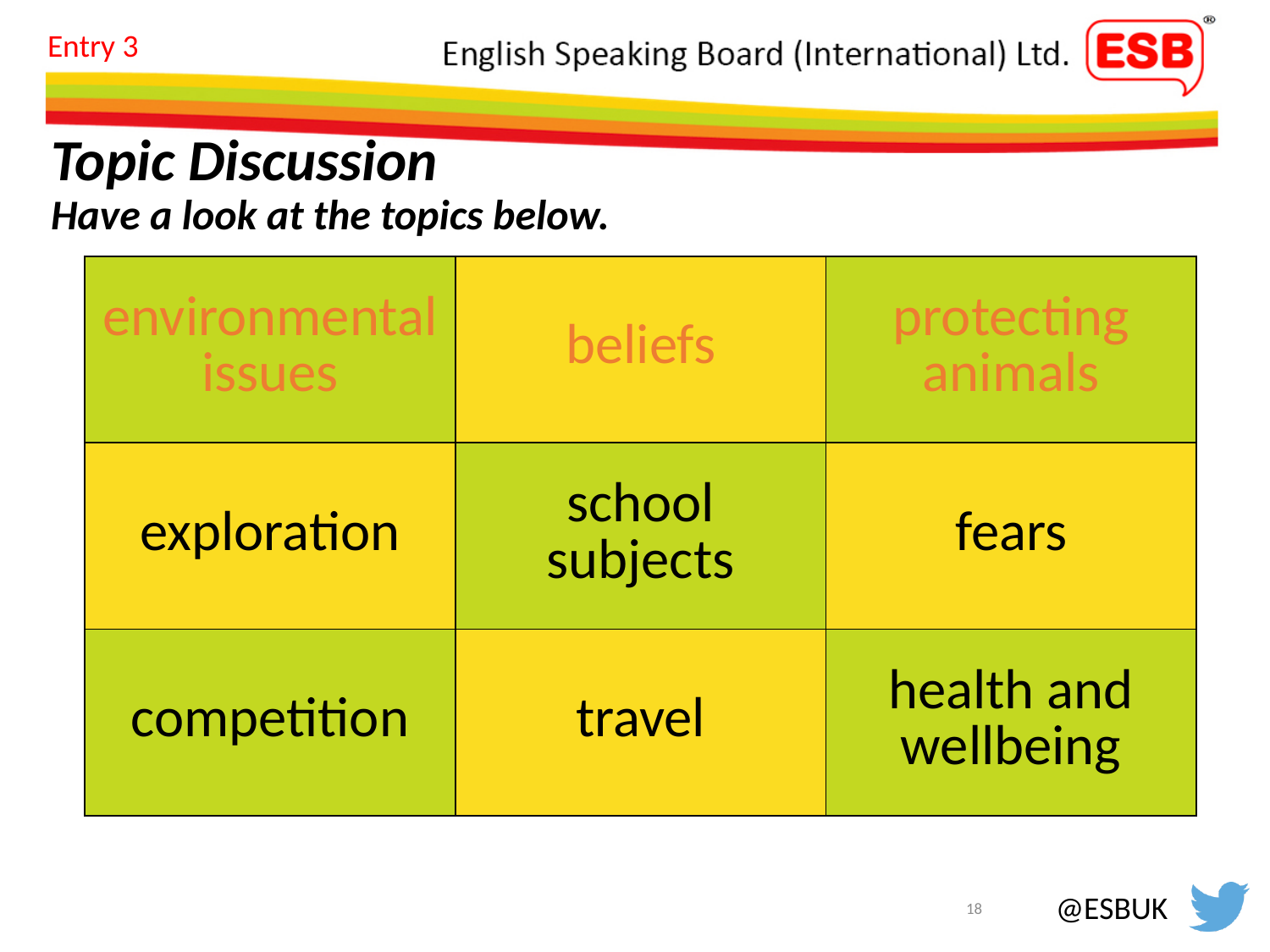

Entry 3
# Topic Discussion Have a look at the topics below.
| environmental issues | beliefs | protecting animals |
| --- | --- | --- |
| exploration | school subjects | fears |
| competition | travel | health and wellbeing |
18